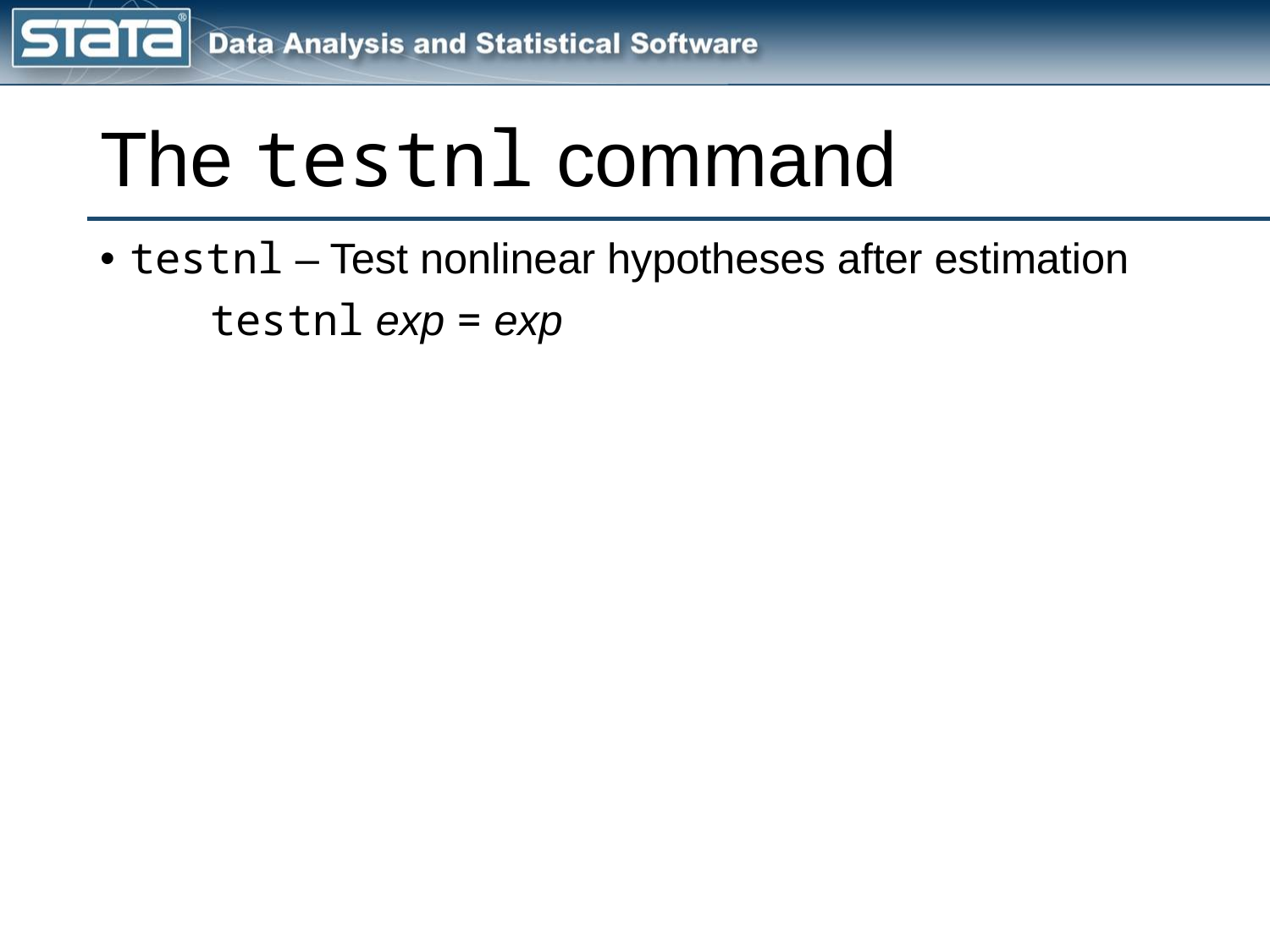

# The testnl command
testnl – Test nonlinear hypotheses after estimation
		testnl exp = exp